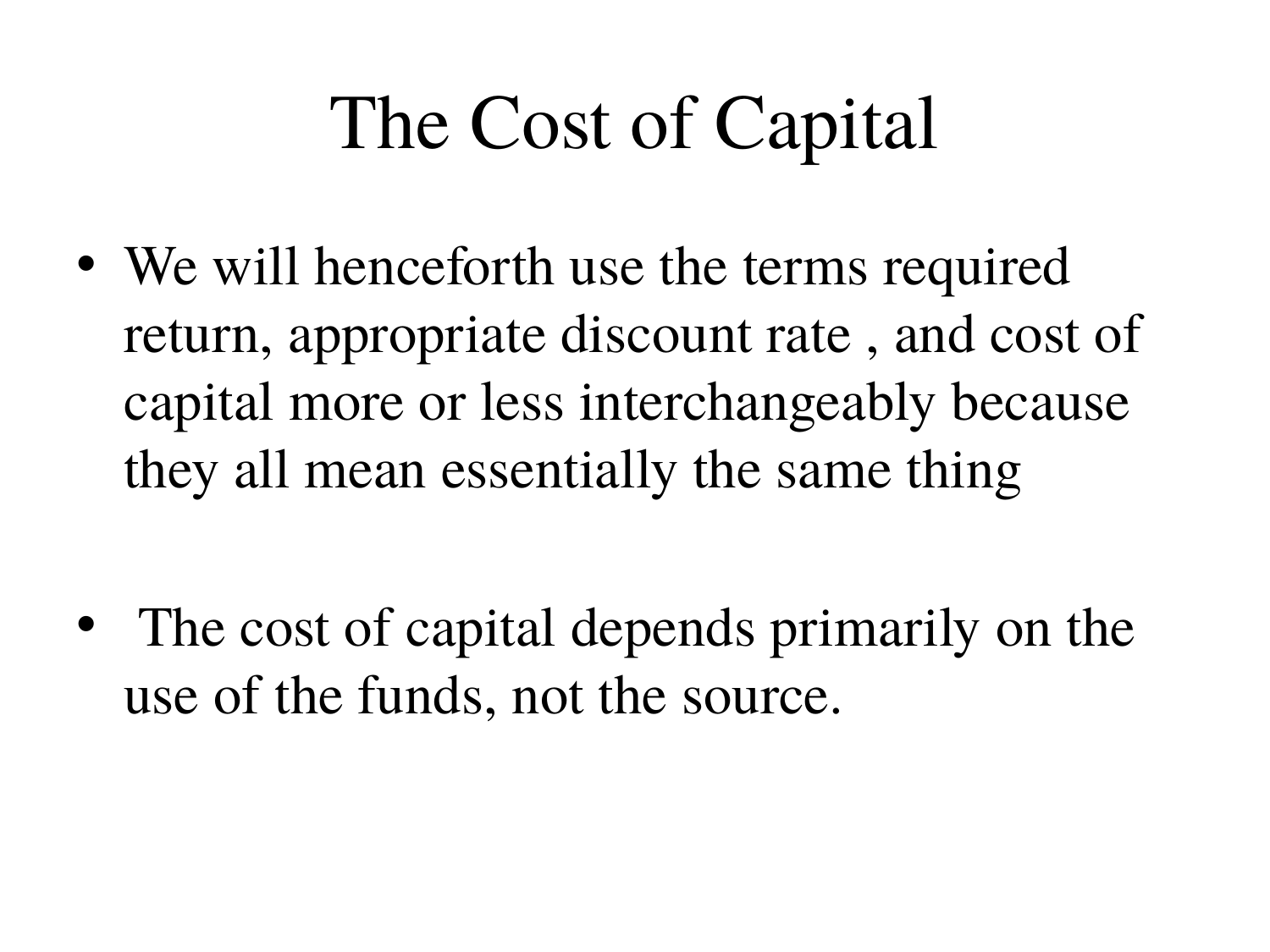

# The Cost of Capital
We will henceforth use the terms required return, appropriate discount rate , and cost of capital more or less interchangeably because they all mean essentially the same thing

 The cost of capital depends primarily on the use of the funds, not the source.